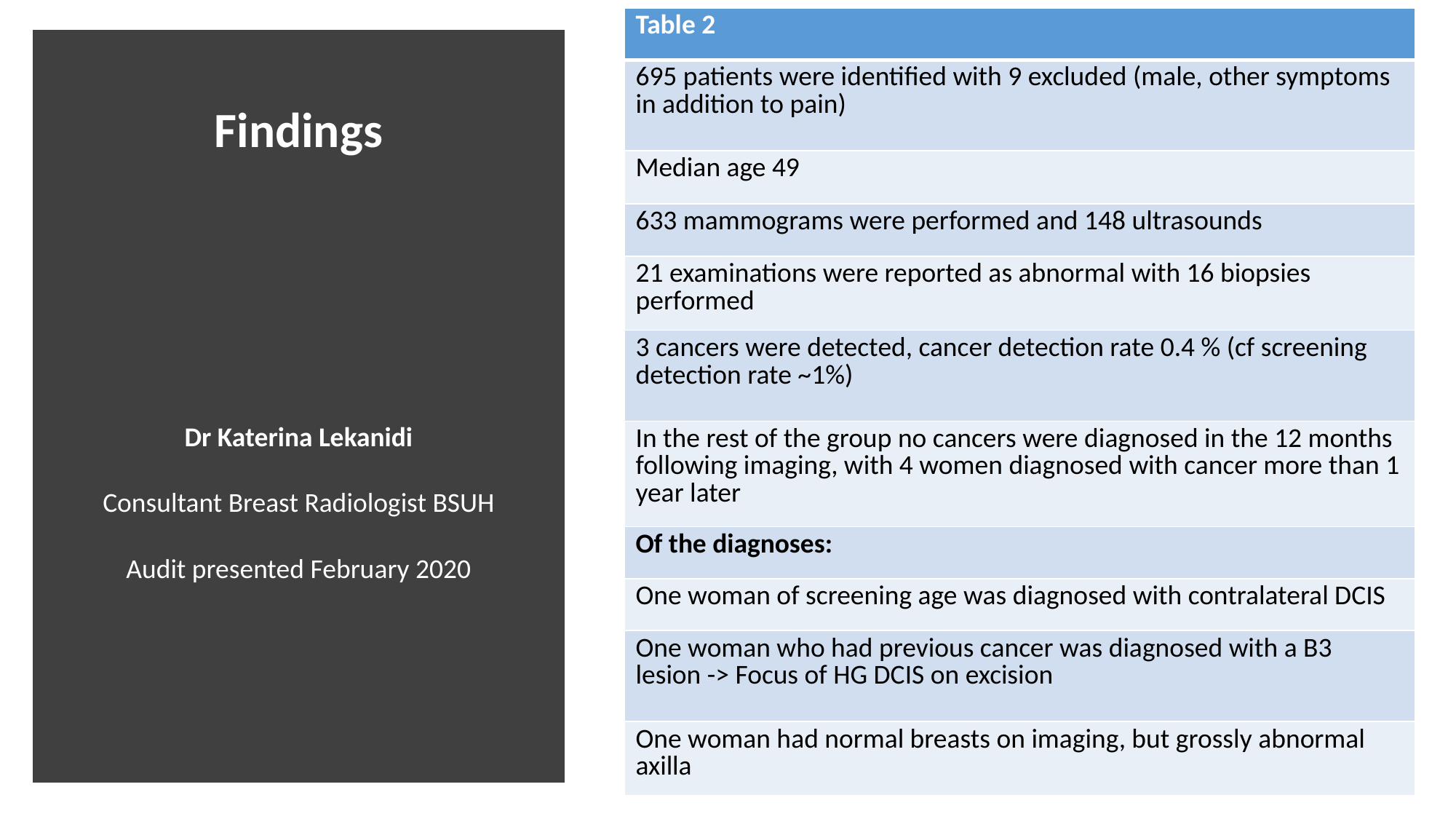

| Table 2 |
| --- |
| 695 patients were identified with 9 excluded (male, other symptoms in addition to pain) |
| Median age 49 |
| 633 mammograms were performed and 148 ultrasounds |
| 21 examinations were reported as abnormal with 16 biopsies performed |
| 3 cancers were detected, cancer detection rate 0.4 % (cf screening detection rate ~1%) |
| In the rest of the group no cancers were diagnosed in the 12 months following imaging, with 4 women diagnosed with cancer more than 1 year later |
| Of the diagnoses: |
| One woman of screening age was diagnosed with contralateral DCIS |
| One woman who had previous cancer was diagnosed with a B3 lesion -> Focus of HG DCIS on excision |
| One woman had normal breasts on imaging, but grossly abnormal axilla |

# Findings Dr Katerina Lekanidi Consultant Breast Radiologist BSUH Audit presented February 2020